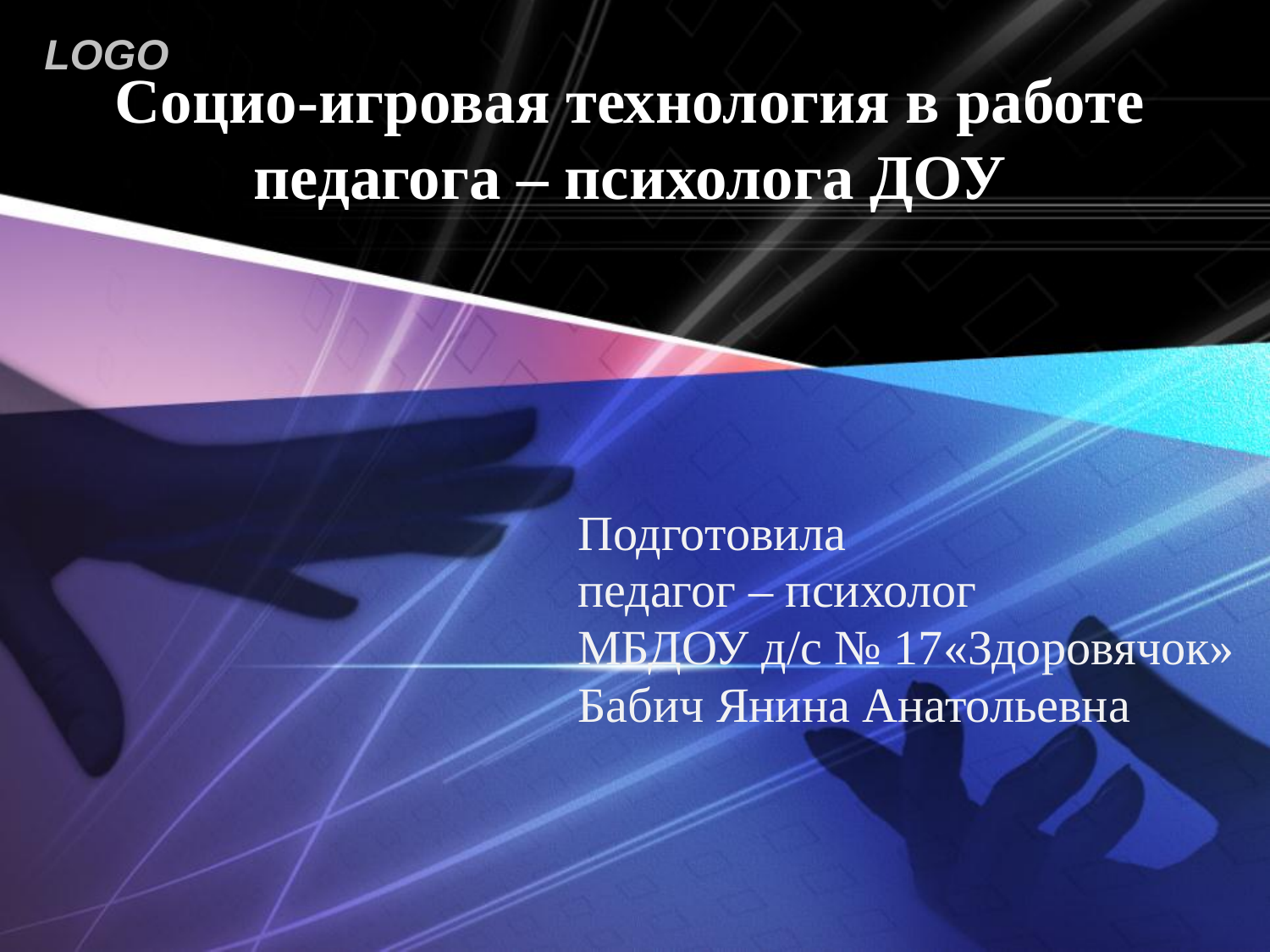

# Социо-игровая технология в работе педагога – психолога ДОУ
Подготовила
педагог – психолог
МБДОУ д/с № 17«Здоровячок»
Бабич Янина Анатольевна